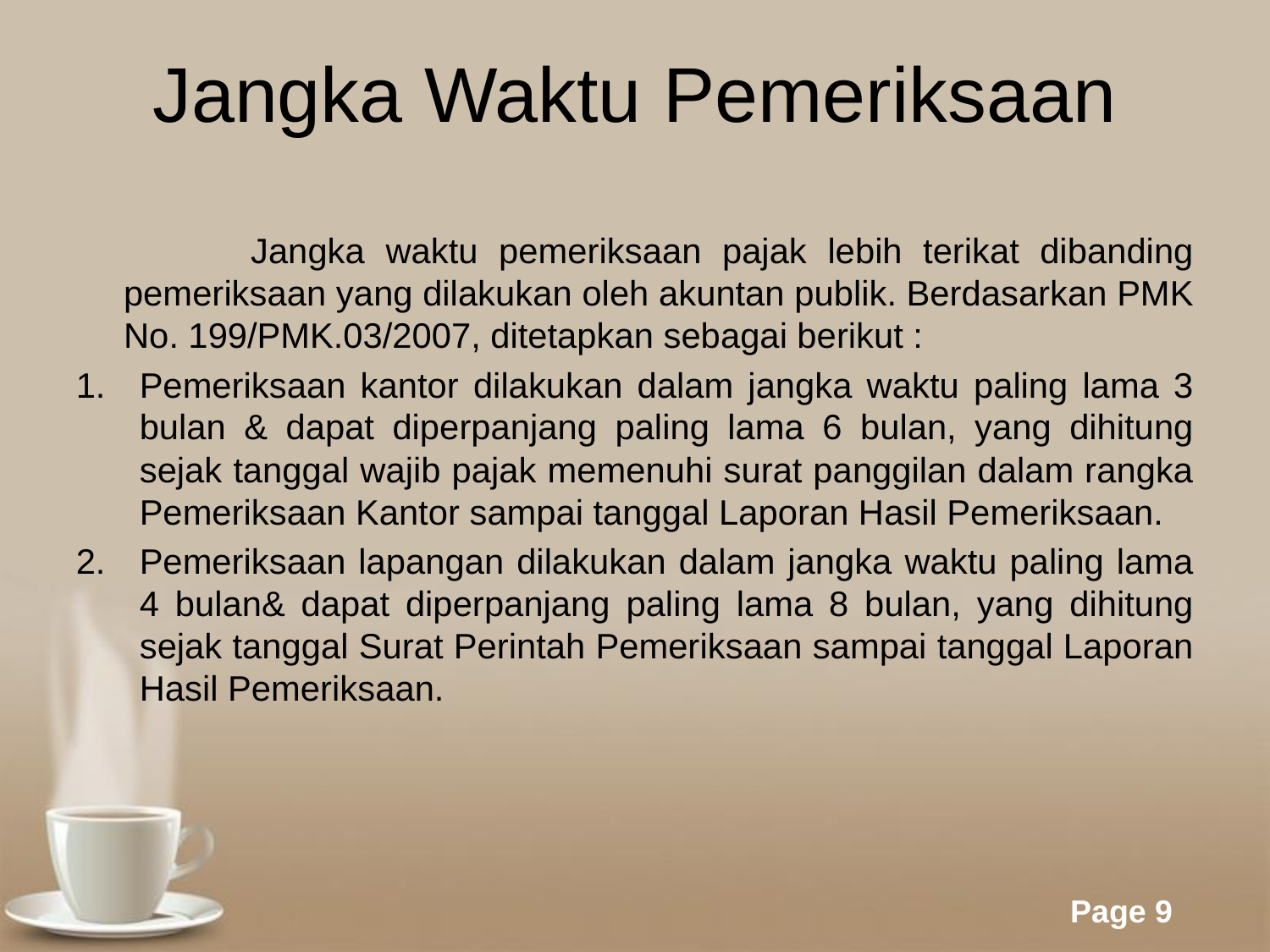

# Jangka Waktu Pemeriksaan
		Jangka waktu pemeriksaan pajak lebih terikat dibanding pemeriksaan yang dilakukan oleh akuntan publik. Berdasarkan PMK No. 199/PMK.03/2007, ditetapkan sebagai berikut :
Pemeriksaan kantor dilakukan dalam jangka waktu paling lama 3 bulan & dapat diperpanjang paling lama 6 bulan, yang dihitung sejak tanggal wajib pajak memenuhi surat panggilan dalam rangka Pemeriksaan Kantor sampai tanggal Laporan Hasil Pemeriksaan.
Pemeriksaan lapangan dilakukan dalam jangka waktu paling lama 4 bulan& dapat diperpanjang paling lama 8 bulan, yang dihitung sejak tanggal Surat Perintah Pemeriksaan sampai tanggal Laporan Hasil Pemeriksaan.